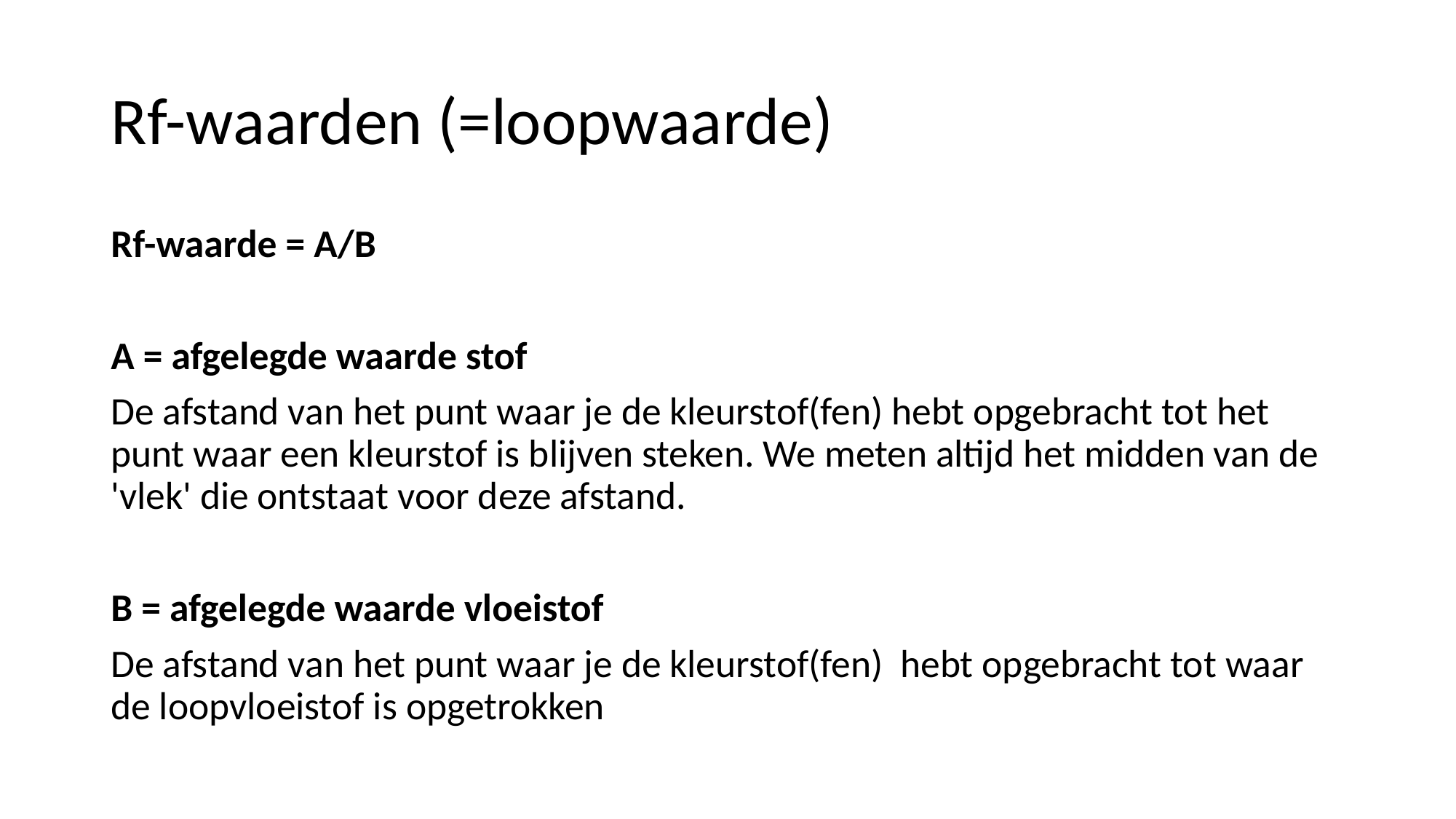

# Rf-waarden (=loopwaarde)
Rf-waarde = A/B

A = afgelegde waarde stof
De afstand van het punt waar je de kleurstof(fen) hebt opgebracht tot het punt waar een kleurstof is blijven steken. We meten altijd het midden van de 'vlek' die ontstaat voor deze afstand.

B = afgelegde waarde vloeistof
De afstand van het punt waar je de kleurstof(fen)  hebt opgebracht tot waar de loopvloeistof is opgetrokken